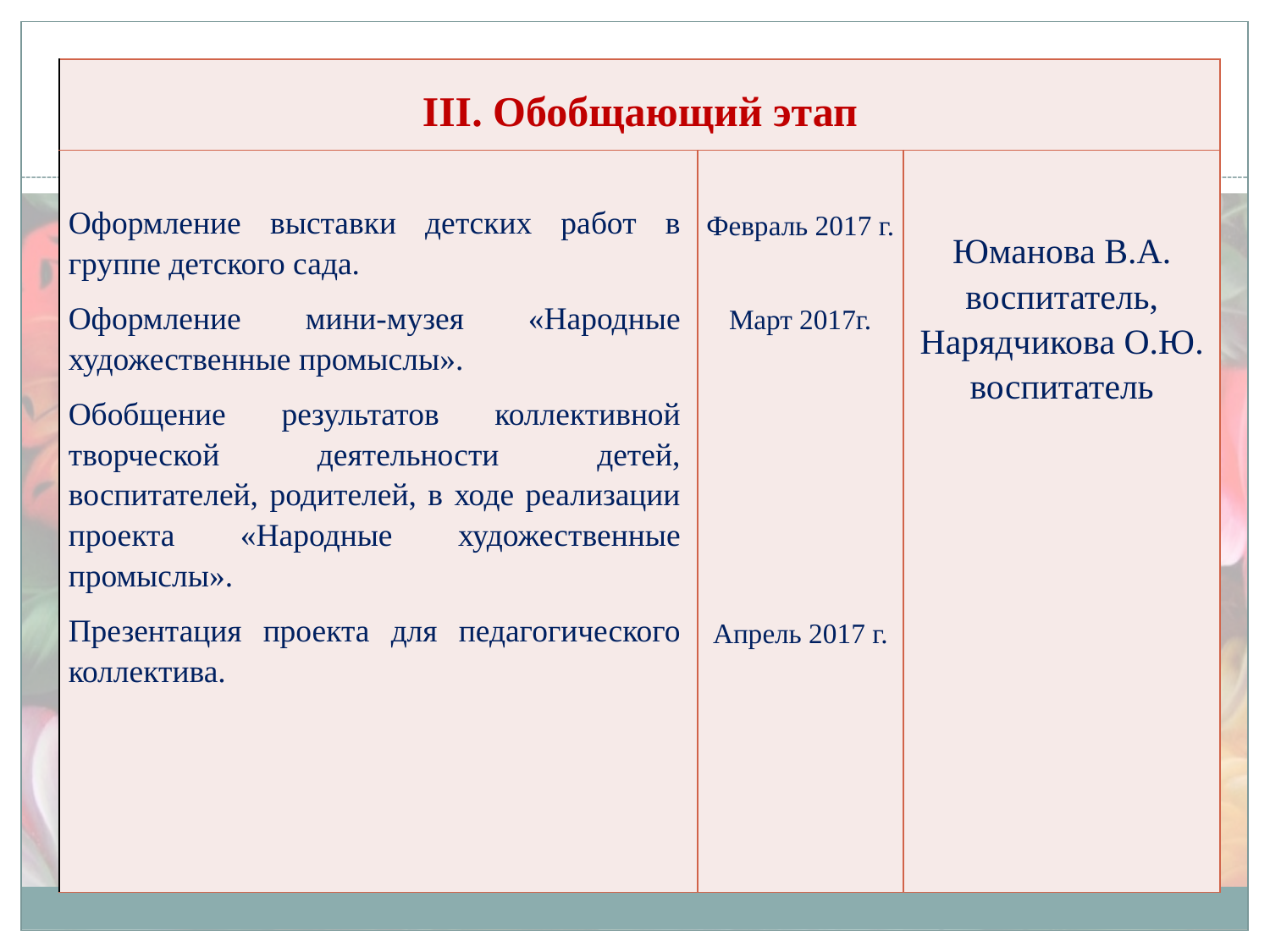

| III. Обобщающий этап |  |  |
| --- | --- | --- |
| Оформление выставки детских работ в группе детского сада. Оформление мини-музея «Народные художественные промыслы». Обобщение результатов коллективной творческой деятельности детей, воспитателей, родителей, в ходе реализации проекта «Народные художественные промыслы». Презентация проекта для педагогического коллектива. | Февраль 2017 г. Март 2017г. Апрель 2017 г. | Юманова В.А. воспитатель, Нарядчикова О.Ю. воспитатель |
14